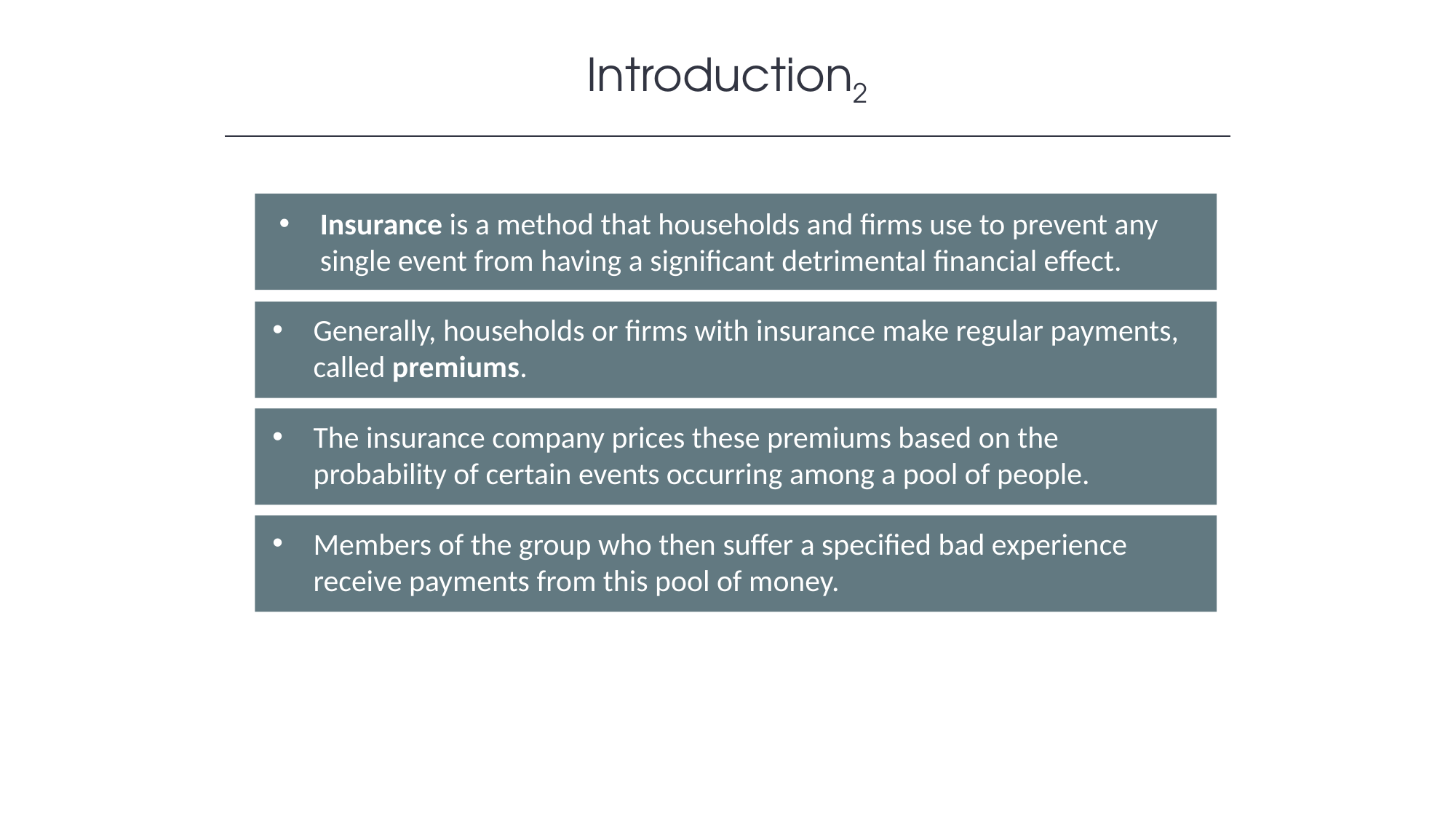

Introduction2

Insurance is a method that households and firms use to prevent any single event from having a significant detrimental financial effect.

Generally, households or firms with insurance make regular payments, called premiums.

The insurance company prices these premiums based on the probability of certain events occurring among a pool of people.

Members of the group who then suffer a specified bad experience receive payments from this pool of money.